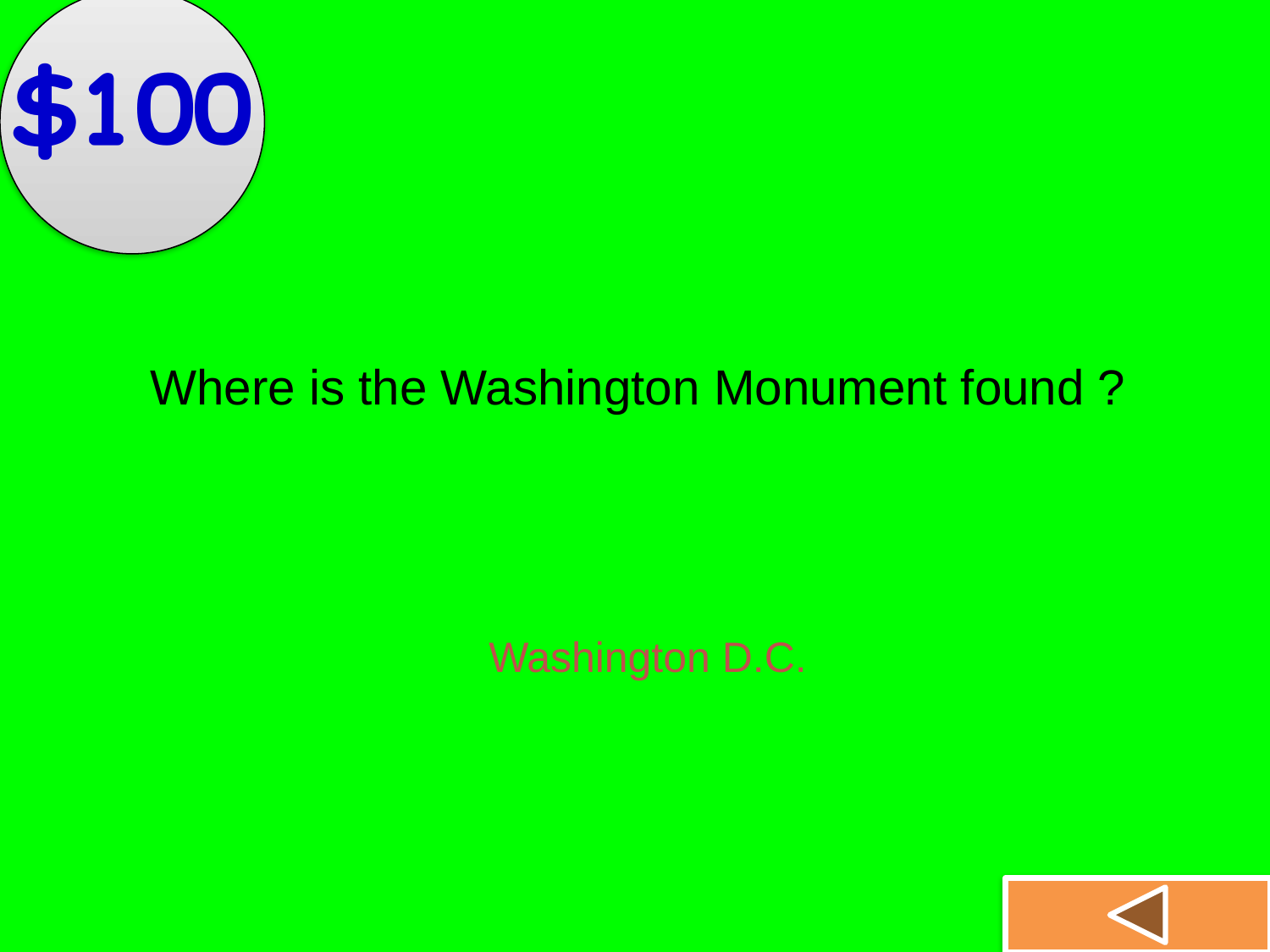

$100
Where is the Washington Monument found ?
Washington D.C.